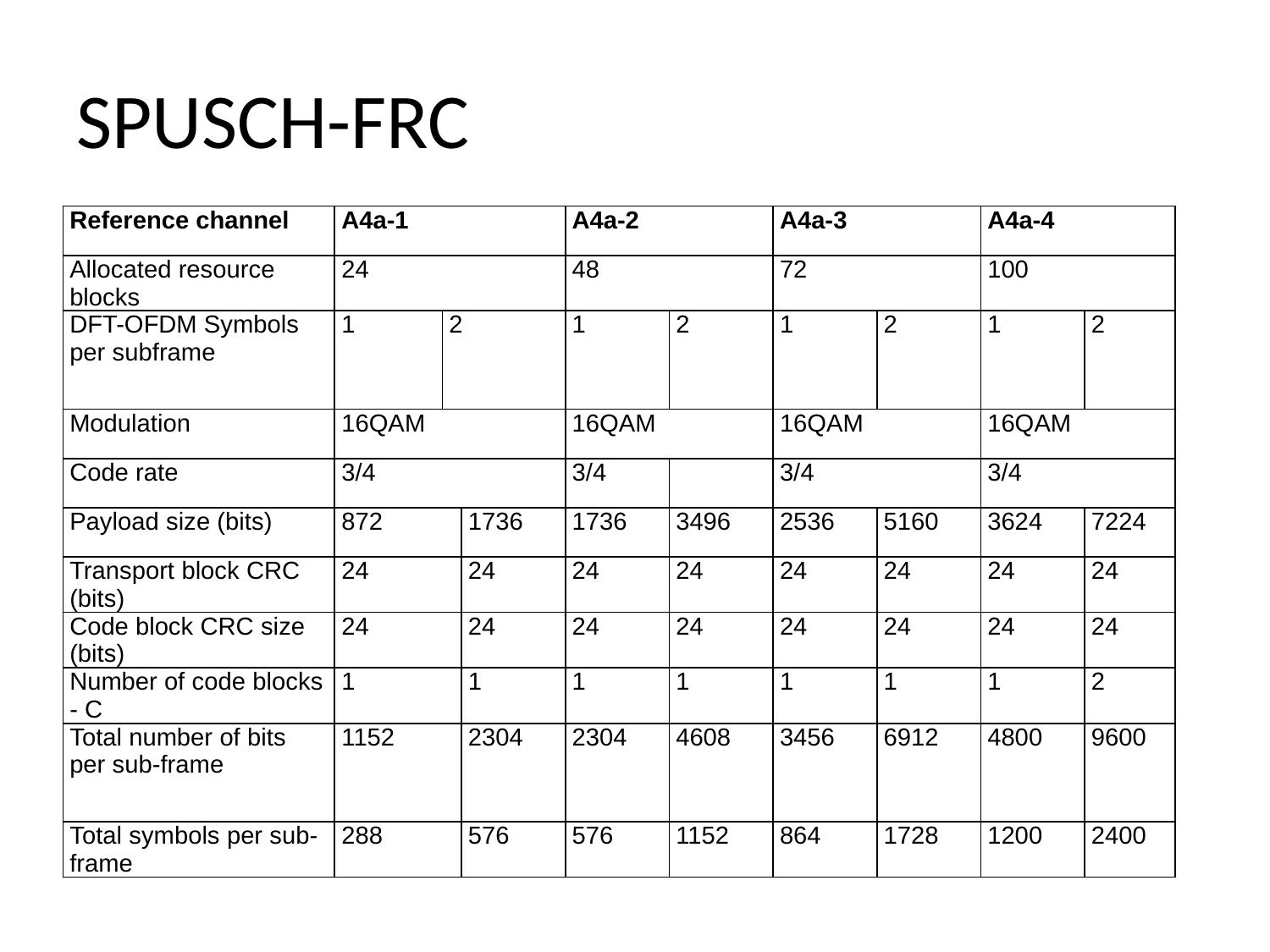

# SPUSCH-FRC
| Reference channel | A4a-1 |  |  | A4a-2 |  | A4a-3 |  | A4a-4 |  |
| --- | --- | --- | --- | --- | --- | --- | --- | --- | --- |
| Allocated resource blocks | 24 |  |  | 48 |  | 72 |  | 100 |  |
| DFT-OFDM Symbols per subframe | 1 | 2 |  | 1 | 2 | 1 | 2 | 1 | 2 |
| Modulation | 16QAM |  |  | 16QAM |  | 16QAM |  | 16QAM |  |
| Code rate | 3/4 |  |  | 3/4 |  | 3/4 |  | 3/4 |  |
| Payload size (bits) | 872 |  | 1736 | 1736 | 3496 | 2536 | 5160 | 3624 | 7224 |
| Transport block CRC (bits) | 24 |  | 24 | 24 | 24 | 24 | 24 | 24 | 24 |
| Code block CRC size (bits) | 24 |  | 24 | 24 | 24 | 24 | 24 | 24 | 24 |
| Number of code blocks - C | 1 |  | 1 | 1 | 1 | 1 | 1 | 1 | 2 |
| Total number of bits per sub-frame | 1152 |  | 2304 | 2304 | 4608 | 3456 | 6912 | 4800 | 9600 |
| Total symbols per sub-frame | 288 |  | 576 | 576 | 1152 | 864 | 1728 | 1200 | 2400 |